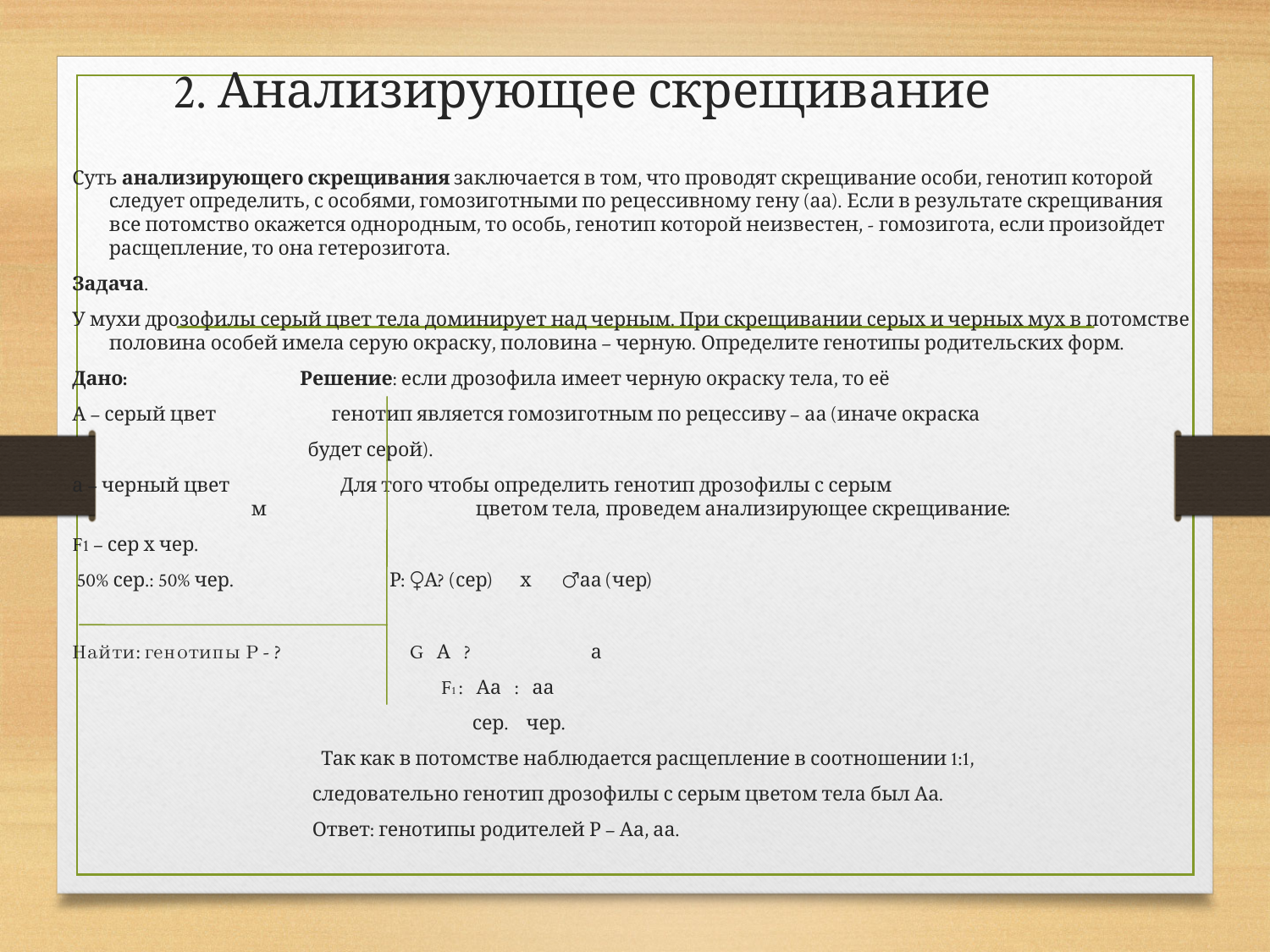

# 2. Анализирующее скрещивание
Суть анализирующего скрещивания заключается в том, что проводят скрещивание особи, генотип которой следует определить, с особями, гомозиготными по рецессивному гену (аа). Если в результате скрещивания все потомство окажется однородным, то особь, генотип которой неизвестен, - гомозигота, если произойдет расщепление, то она гетерозигота.
Задача.
У мухи дрозофилы серый цвет тела доминирует над черным. При скрещивании серых и черных мух в потомстве половина особей имела серую окраску, половина – черную. Определите генотипы родительских форм.
Дано:                                           Решение: если дрозофила имеет черную окраску тела, то её
А – серый цвет                          генотип является гомозиготным по рецессиву – аа (иначе окраска
                                                     будет серой).
а – черный цвет                         Для того чтобы определить генотип дрозофилы с серым                                                                                                    м                                               цветом тела, проведем анализирующее скрещивание:
F1 – сер х чер.
 50% сер.: 50% чер.                                   Р: ♀А? (сер)      х       ♂аа (чер)

Найти: генотипы Р - ?                             G   А   ?                           а
                                                                                   F1 :   Аа   :   аа
                                                                                          сер.    чер.
                                                        Так как в потомстве наблюдается расщепление в соотношении 1:1,
                                                      следовательно генотип дрозофилы с серым цветом тела был Аа.
                                                      Ответ: генотипы родителей Р – Аа, аа.